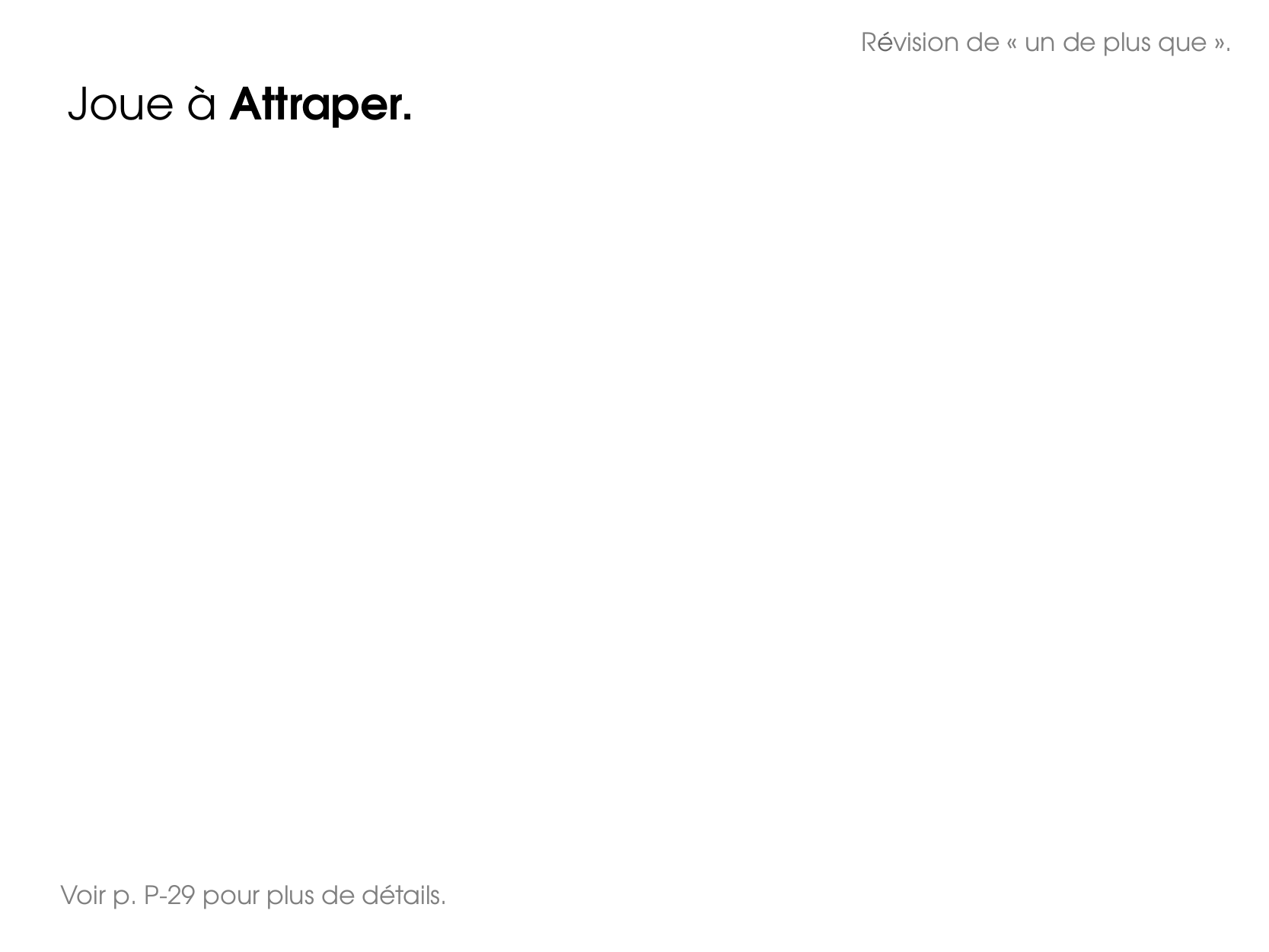

Révision de « un de plus que ».
Joue à Attraper.
Voir p. P-29 pour plus de détails.